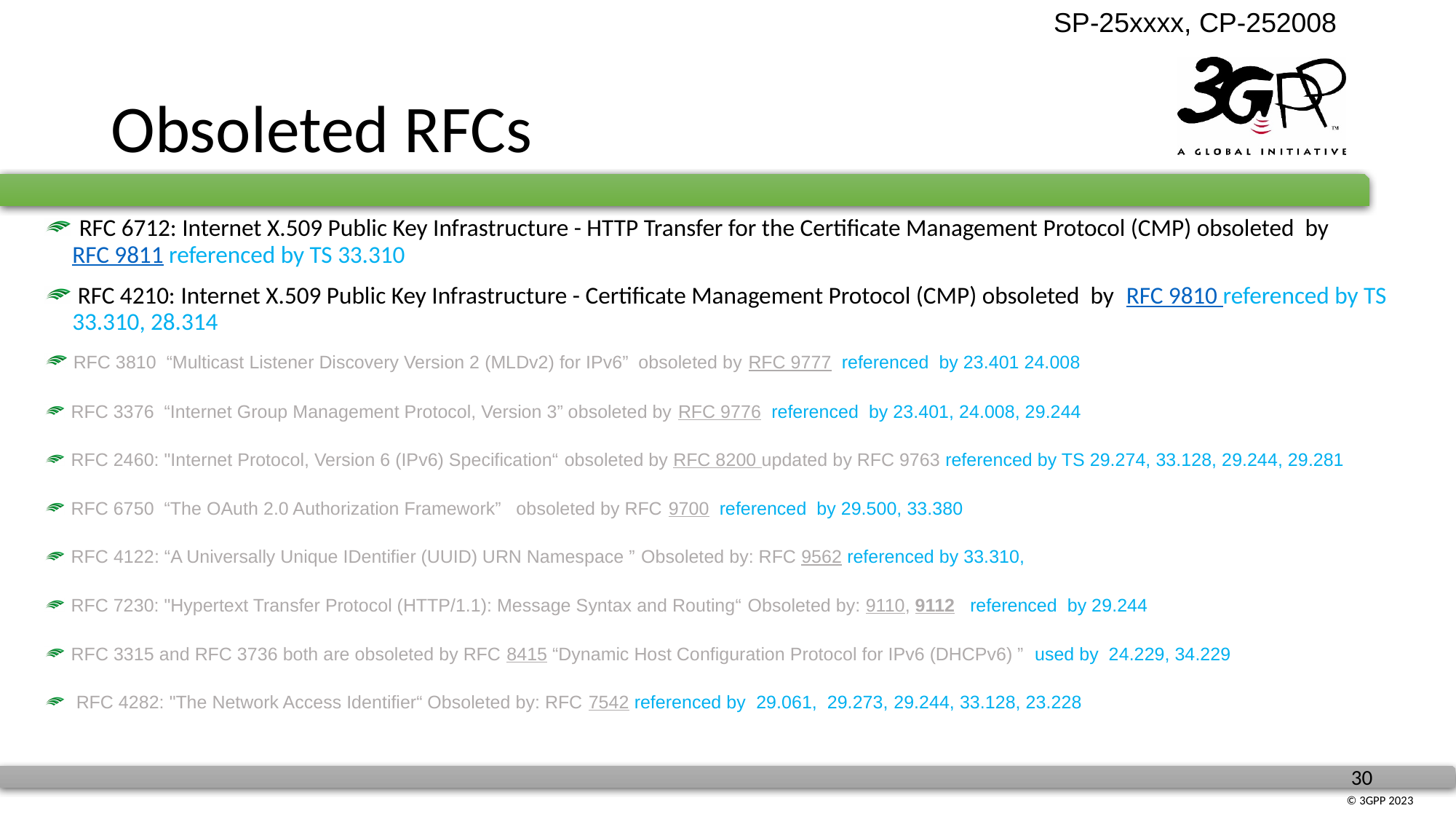

# Obsoleted RFCs
 RFC 6712: Internet X.509 Public Key Infrastructure - HTTP Transfer for the Certificate Management Protocol (CMP) obsoleted  by  RFC 9811 referenced by TS 33.310
 RFC 4210: Internet X.509 Public Key Infrastructure - Certificate Management Protocol (CMP) obsoleted  by  RFC 9810 referenced by TS 33.310, 28.314
 RFC 3810  “Multicast Listener Discovery Version 2 (MLDv2) for IPv6”  obsoleted by RFC 9777  referenced  by 23.401 24.008
 RFC 3376  “Internet Group Management Protocol, Version 3” obsoleted by RFC 9776  referenced  by 23.401, 24.008, 29.244
 RFC 2460: "Internet Protocol, Version 6 (IPv6) Specification“ obsoleted by RFC 8200 updated by RFC 9763 referenced by TS 29.274, 33.128, 29.244, 29.281
 RFC 6750  “The OAuth 2.0 Authorization Framework”   obsoleted by RFC 9700  referenced  by 29.500, 33.380
 RFC 4122: “A Universally Unique IDentifier (UUID) URN Namespace ” Obsoleted by: RFC 9562 referenced by 33.310,
 RFC 7230: "Hypertext Transfer Protocol (HTTP/1.1): Message Syntax and Routing“ Obsoleted by: 9110, 9112   referenced  by 29.244
 RFC 3315 and RFC 3736 both are obsoleted by RFC 8415 “Dynamic Host Configuration Protocol for IPv6 (DHCPv6) ”  used by  24.229, 34.229
  RFC 4282: "The Network Access Identifier“ Obsoleted by: RFC 7542 referenced by  29.061,  29.273, 29.244, 33.128, 23.228